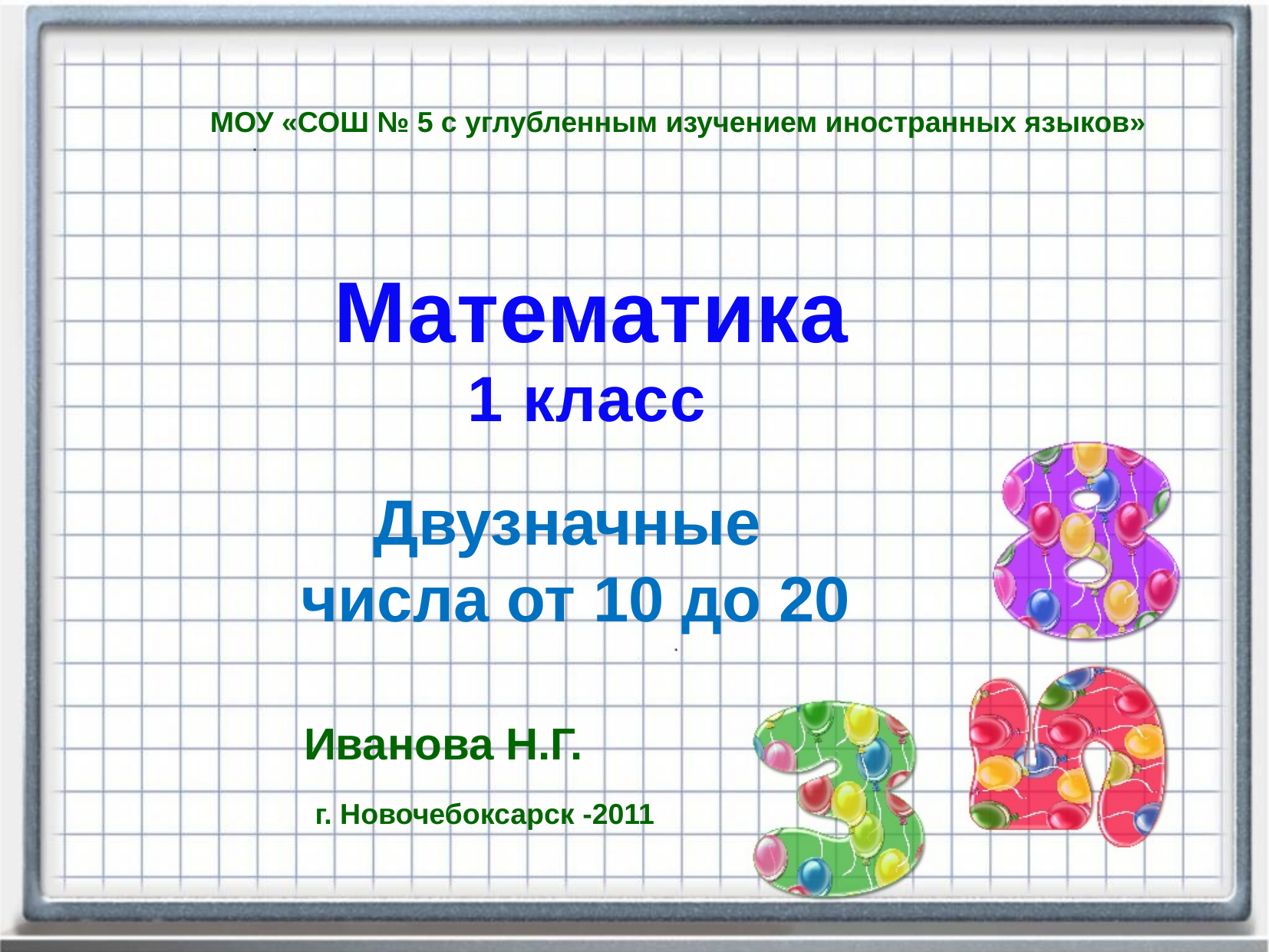

МОУ «СОШ № 5 с углубленным изучением иностранных языков»
Математика
1 класс
Двузначные
числа от 10 до 20
Иванова Н.Г.
г. Новочебоксарск -2011